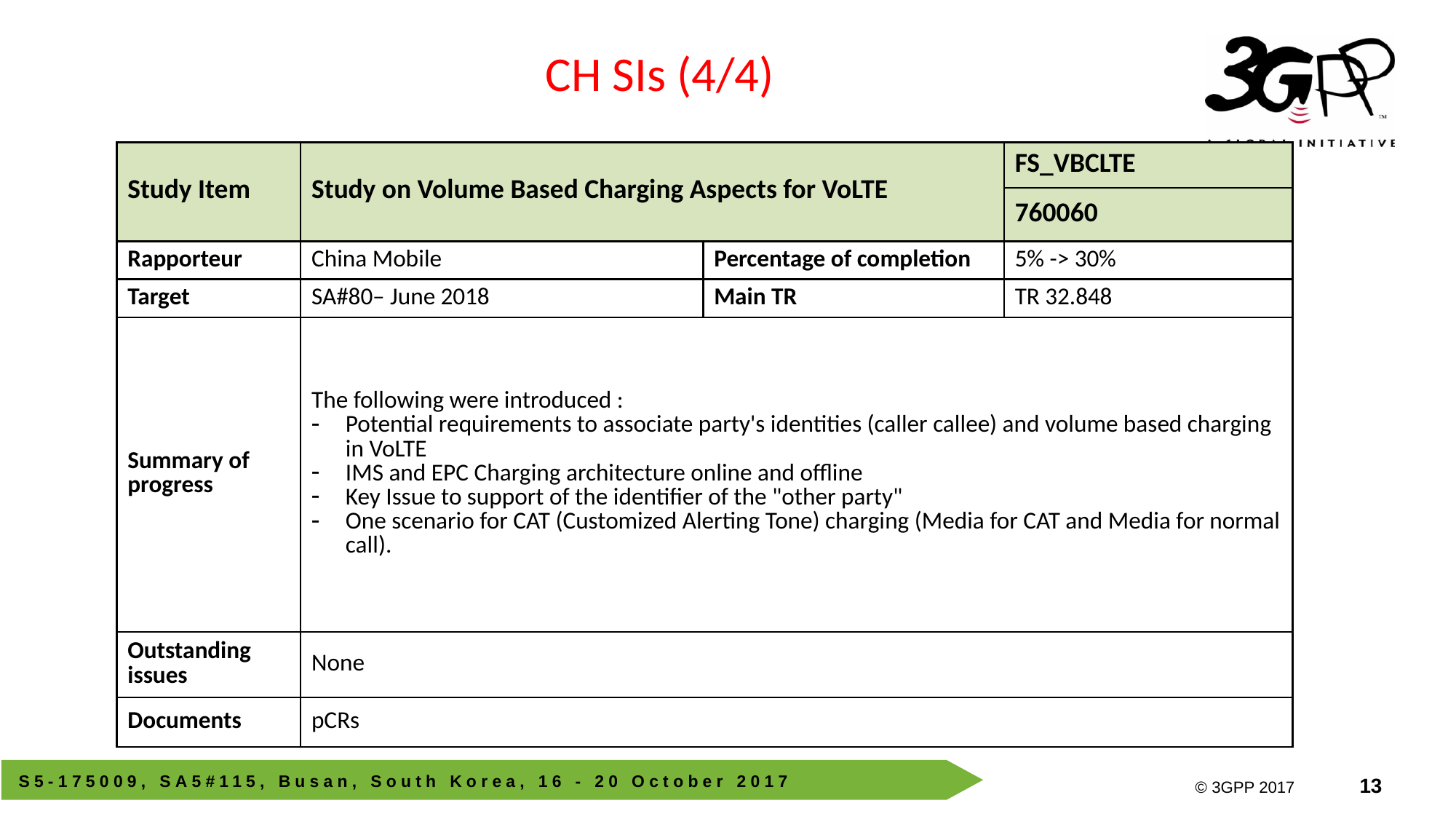

CH SIs (4/4)
| Study Item | Study on Volume Based Charging Aspects for VoLTE |  | FS\_VBCLTE |
| --- | --- | --- | --- |
|  |  |  | 760060 |
| Rapporteur | China Mobile | Percentage of completion | 5% -> 30% |
| Target | SA#80– June 2018 | Main TR | TR 32.848 |
| Summary of progress | The following were introduced : Potential requirements to associate party's identities (caller callee) and volume based charging in VoLTE IMS and EPC Charging architecture online and offline Key Issue to support of the identifier of the "other party" One scenario for CAT (Customized Alerting Tone) charging (Media for CAT and Media for normal call). |  |  |
| Outstanding issues | None |  |  |
| Documents | pCRs |  |  |